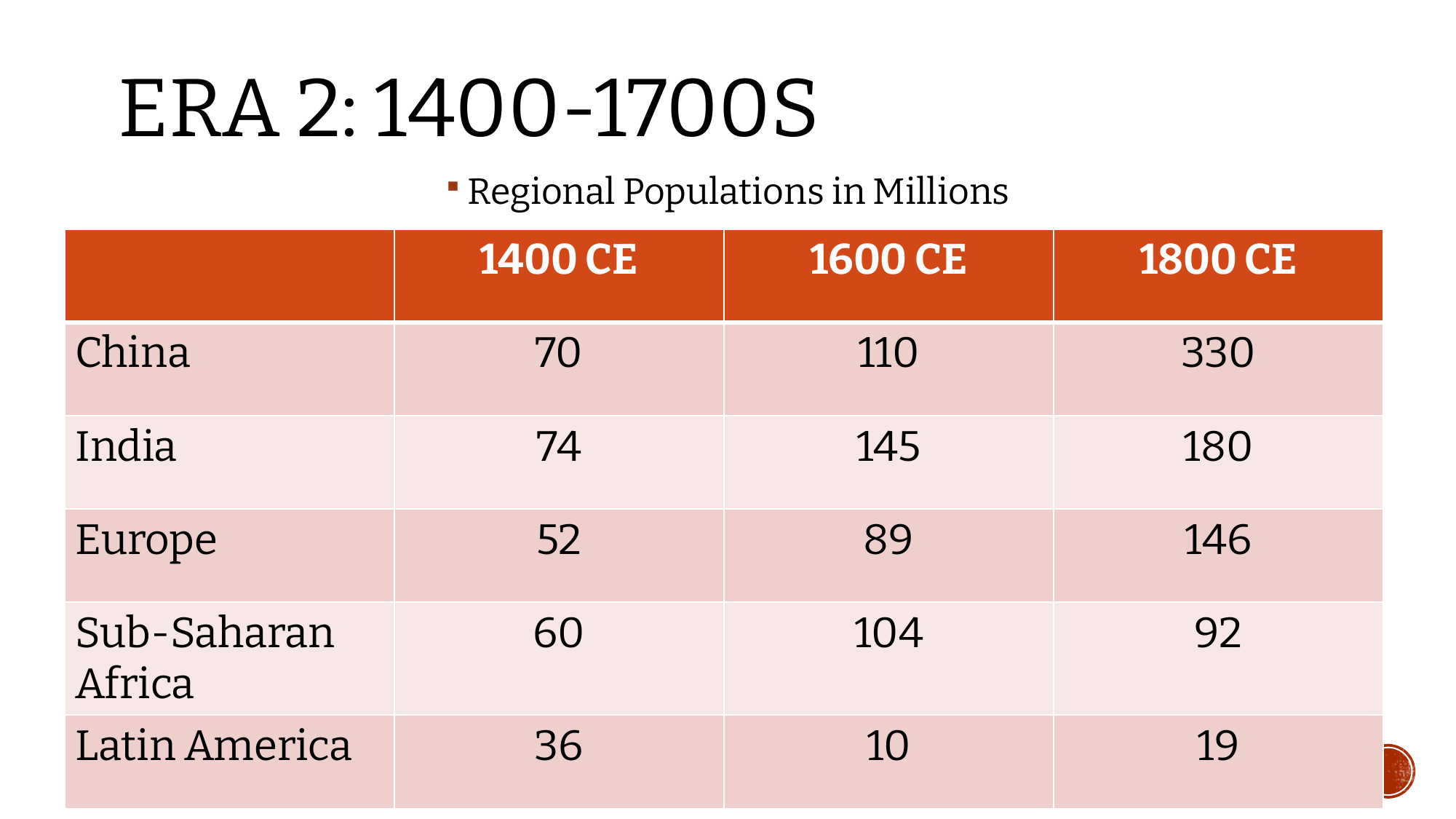

# Era 2: 1400-1700s
Regional Populations in Millions

|  | 1400 CE | 1600 CE | 1800 CE |
| --- | --- | --- | --- |
| China | 70 | 110 | 330 |
| India | 74 | 145 | 180 |
| Europe | 52 | 89 | 146 |
| Sub-Saharan Africa | 60 | 104 | 92 |
| Latin America | 36 | 10 | 19 |